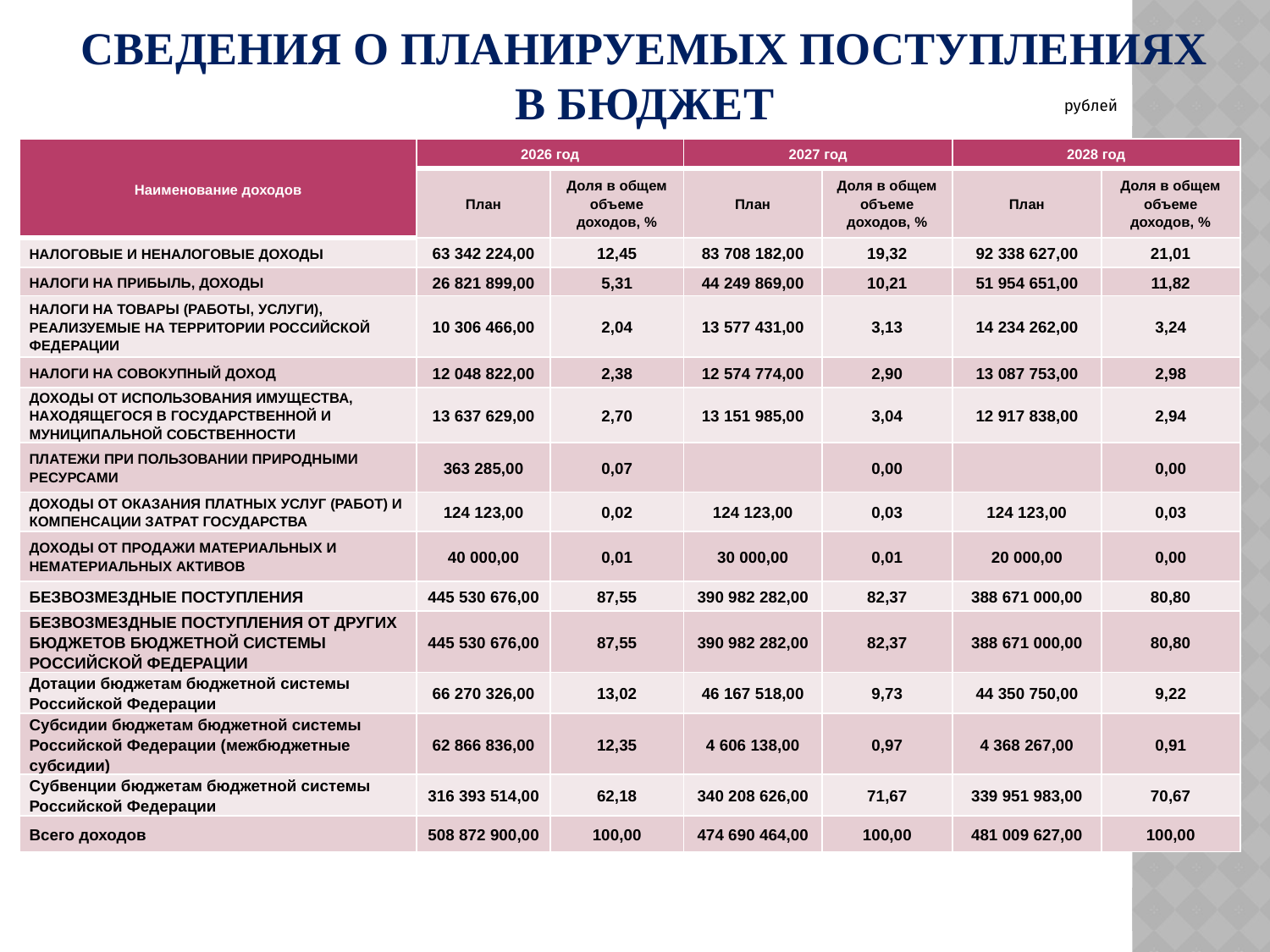

# СВЕДЕНИЯ О ПЛАНИРУЕМЫХ ПОСТУПЛЕНИЯХ В БЮДЖЕТ
рублей
| Наименование доходов | 2026 год |  | 2027 год |  | 2028 год |  |
| --- | --- | --- | --- | --- | --- | --- |
|  | План | Доля в общем объеме доходов, % | План | Доля в общем объеме доходов, % | План | Доля в общем объеме доходов, % |
| НАЛОГОВЫЕ И НЕНАЛОГОВЫЕ ДОХОДЫ | 63 342 224,00 | 12,45 | 83 708 182,00 | 19,32 | 92 338 627,00 | 21,01 |
| НАЛОГИ НА ПРИБЫЛЬ, ДОХОДЫ | 26 821 899,00 | 5,31 | 44 249 869,00 | 10,21 | 51 954 651,00 | 11,82 |
| НАЛОГИ НА ТОВАРЫ (РАБОТЫ, УСЛУГИ), РЕАЛИЗУЕМЫЕ НА ТЕРРИТОРИИ РОССИЙСКОЙ ФЕДЕРАЦИИ | 10 306 466,00 | 2,04 | 13 577 431,00 | 3,13 | 14 234 262,00 | 3,24 |
| НАЛОГИ НА СОВОКУПНЫЙ ДОХОД | 12 048 822,00 | 2,38 | 12 574 774,00 | 2,90 | 13 087 753,00 | 2,98 |
| ДОХОДЫ ОТ ИСПОЛЬЗОВАНИЯ ИМУЩЕСТВА, НАХОДЯЩЕГОСЯ В ГОСУДАРСТВЕННОЙ И МУНИЦИПАЛЬНОЙ СОБСТВЕННОСТИ | 13 637 629,00 | 2,70 | 13 151 985,00 | 3,04 | 12 917 838,00 | 2,94 |
| ПЛАТЕЖИ ПРИ ПОЛЬЗОВАНИИ ПРИРОДНЫМИ РЕСУРСАМИ | 363 285,00 | 0,07 |  | 0,00 |  | 0,00 |
| ДОХОДЫ ОТ ОКАЗАНИЯ ПЛАТНЫХ УСЛУГ (РАБОТ) И КОМПЕНСАЦИИ ЗАТРАТ ГОСУДАРСТВА | 124 123,00 | 0,02 | 124 123,00 | 0,03 | 124 123,00 | 0,03 |
| ДОХОДЫ ОТ ПРОДАЖИ МАТЕРИАЛЬНЫХ И НЕМАТЕРИАЛЬНЫХ АКТИВОВ | 40 000,00 | 0,01 | 30 000,00 | 0,01 | 20 000,00 | 0,00 |
| БЕЗВОЗМЕЗДНЫЕ ПОСТУПЛЕНИЯ | 445 530 676,00 | 87,55 | 390 982 282,00 | 82,37 | 388 671 000,00 | 80,80 |
| БЕЗВОЗМЕЗДНЫЕ ПОСТУПЛЕНИЯ ОТ ДРУГИХ БЮДЖЕТОВ БЮДЖЕТНОЙ СИСТЕМЫ РОССИЙСКОЙ ФЕДЕРАЦИИ | 445 530 676,00 | 87,55 | 390 982 282,00 | 82,37 | 388 671 000,00 | 80,80 |
| Дотации бюджетам бюджетной системы Российской Федерации | 66 270 326,00 | 13,02 | 46 167 518,00 | 9,73 | 44 350 750,00 | 9,22 |
| Субсидии бюджетам бюджетной системы Российской Федерации (межбюджетные субсидии) | 62 866 836,00 | 12,35 | 4 606 138,00 | 0,97 | 4 368 267,00 | 0,91 |
| Субвенции бюджетам бюджетной системы Российской Федерации | 316 393 514,00 | 62,18 | 340 208 626,00 | 71,67 | 339 951 983,00 | 70,67 |
| Всего доходов | 508 872 900,00 | 100,00 | 474 690 464,00 | 100,00 | 481 009 627,00 | 100,00 |